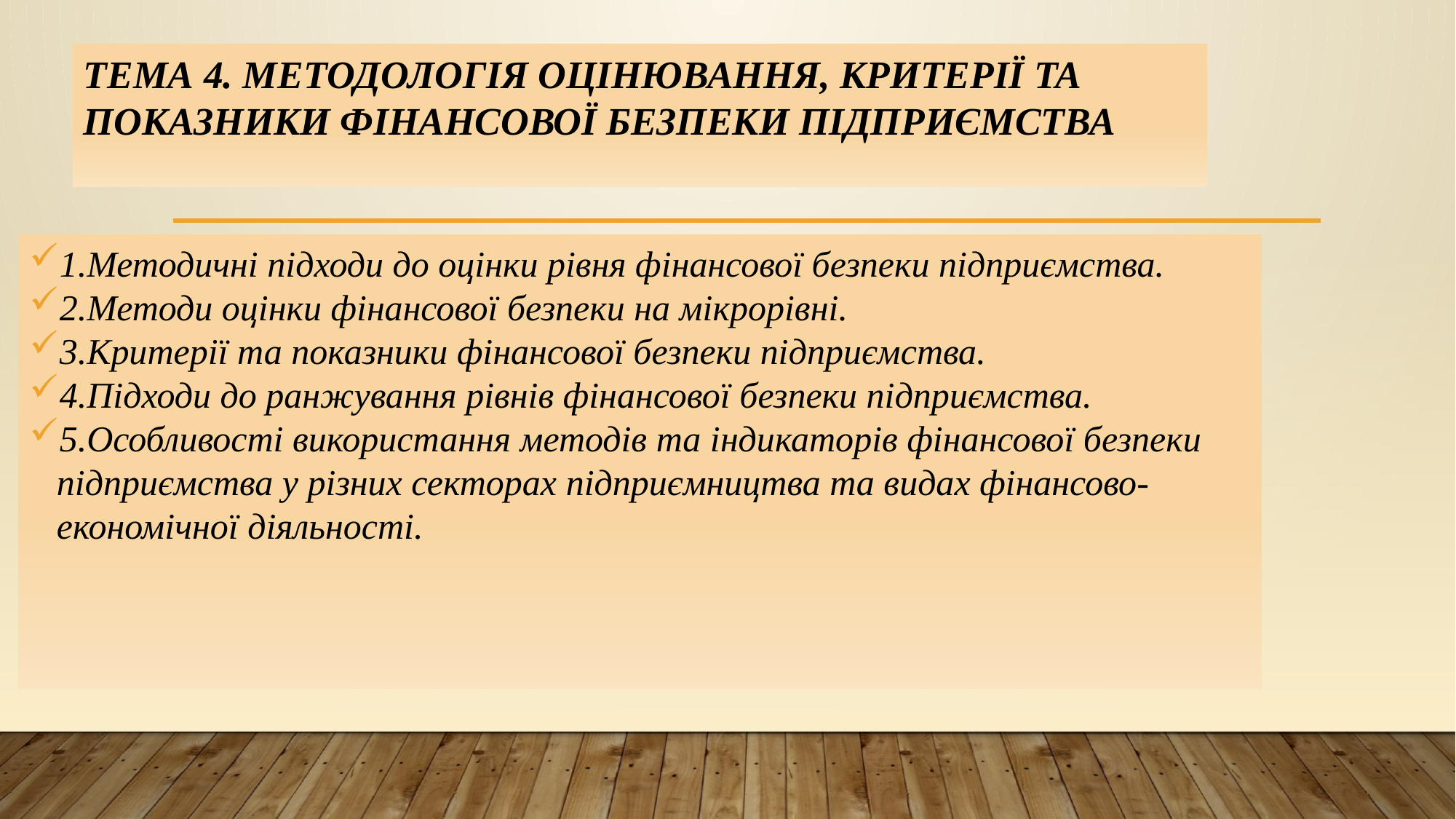

# ТЕМА 4. Методологія оцінювання, критерії та показники ФІНАНСОВОЇ БЕЗПЕКИ ПІДПРИЄМСТВА
1.Методичні підходи до оцінки рівня фінансової безпеки підприємства.
2.Методи оцінки фінансової безпеки на мікрорівні.
3.Критерії та показники фінансової безпеки підприємства.
4.Підходи до ранжування рівнів фінансової безпеки підприємства.
5.Особливості використання методів та індикаторів фінансової безпеки підприємства у різних секторах підприємництва та видах фінансово-економічної діяльності.